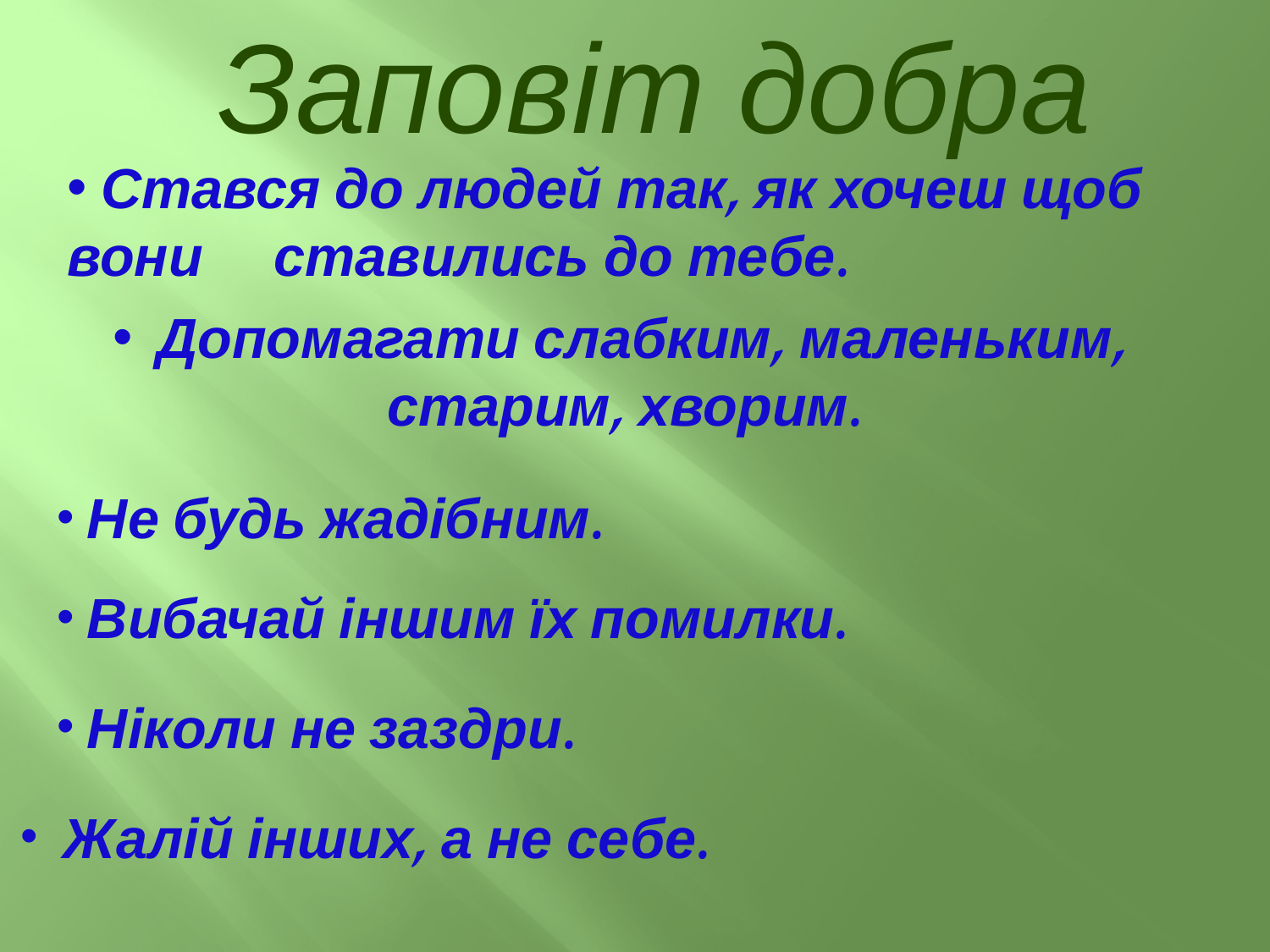

Заповіт добра
 Стався до людей так, як хочеш щоб вони     ставились до тебе.
 Допомагати слабким, маленьким, старим, хворим.
 Не будь жадібним.
 Вибачай іншим їх помилки.
 Ніколи не заздри.
 Жалій інших, а не себе.